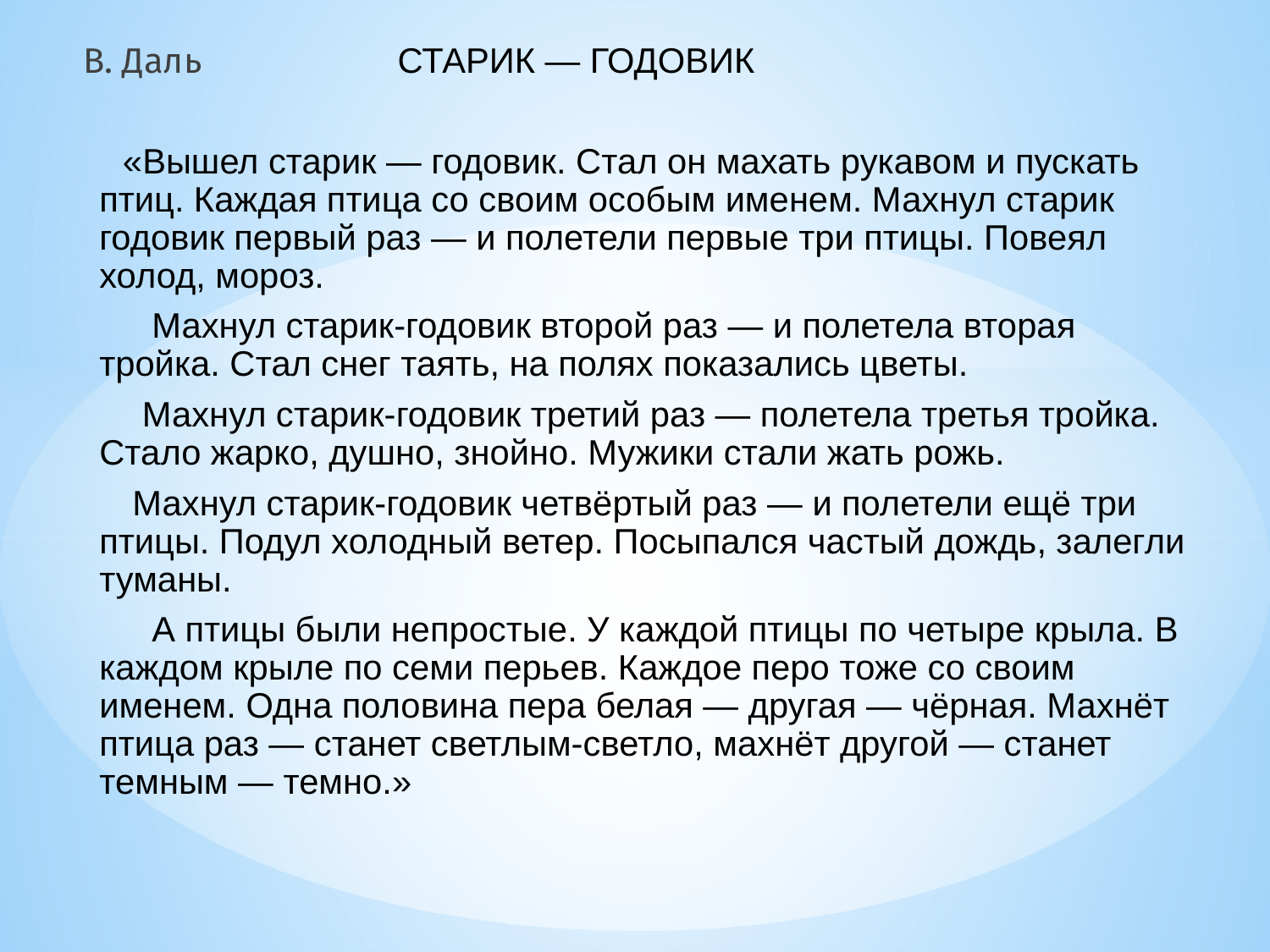

В. Даль                       СТАРИК — ГОДОВИК

     «Вышел старик — годовик. Стал он махать рукавом и пускать птиц. Каждая птица со своим особым именем. Махнул старик годовик первый раз — и полетели первые три птицы. Повеял холод, мороз.
        Махнул старик-годовик второй раз — и полетела вторая тройка. Стал снег таять, на полях показались цветы.
       Махнул старик-годовик третий раз — полетела третья тройка. Стало жарко, душно, знойно. Мужики стали жать рожь.
      Махнул старик-годовик четвёртый раз — и полетели ещё три птицы. Подул холодный ветер. Посыпался частый дождь, залегли туманы.
        А птицы были непростые. У каждой птицы по четыре крыла. В каждом крыле по семи перьев. Каждое перо тоже со своим именем. Одна половина пера белая — другая — чёрная. Махнёт птица раз — станет светлым-светло, махнёт другой — станет темным — темно.»